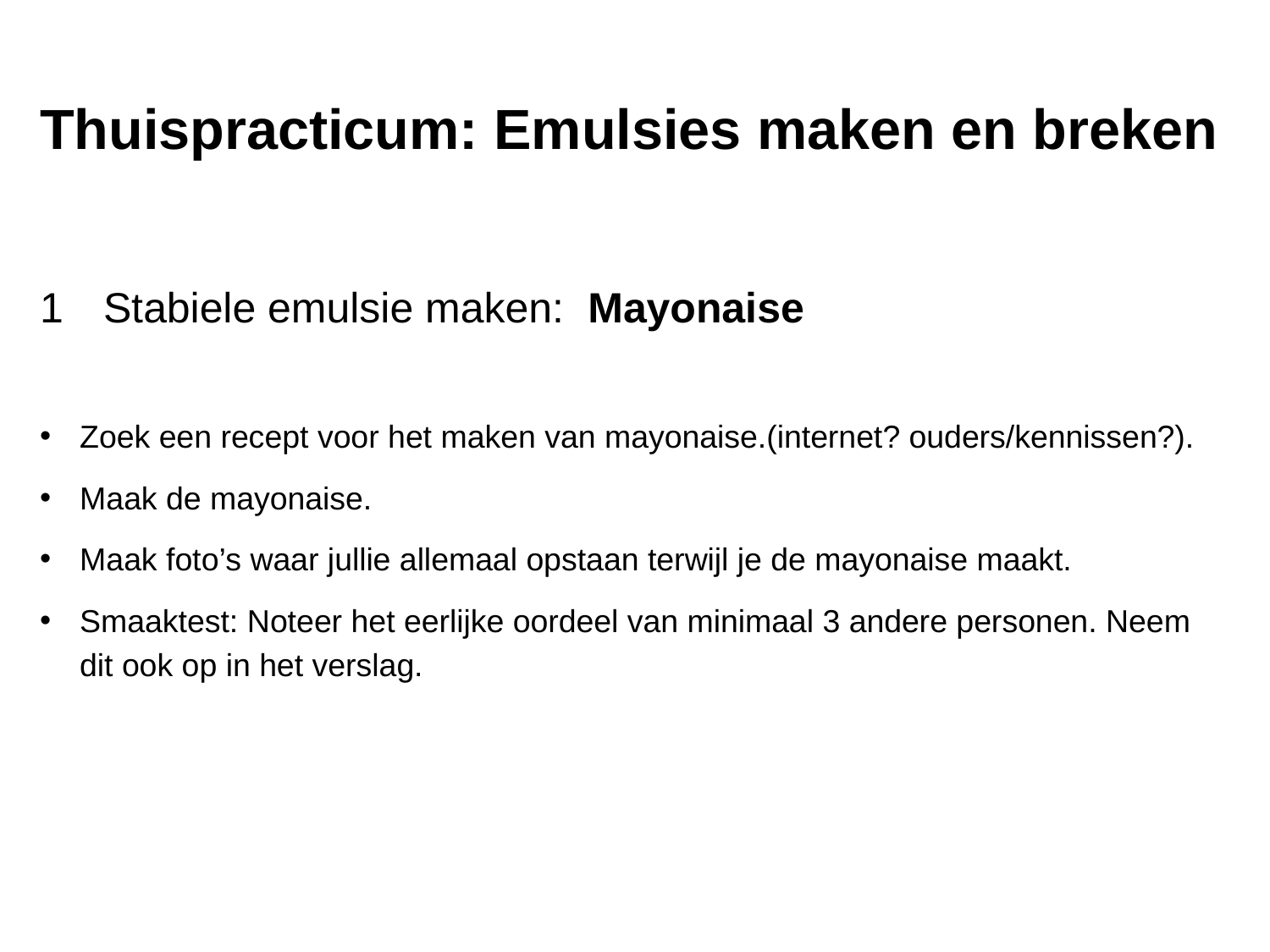

Thuispracticum: Emulsies maken en breken

Stabiele emulsie maken:  Mayonaise

Zoek een recept voor het maken van mayonaise.(internet? ouders/kennissen?).
Maak de mayonaise.
Maak foto’s waar jullie allemaal opstaan terwijl je de mayonaise maakt.
Smaaktest: Noteer het eerlijke oordeel van minimaal 3 andere personen. Neem dit ook op in het verslag.